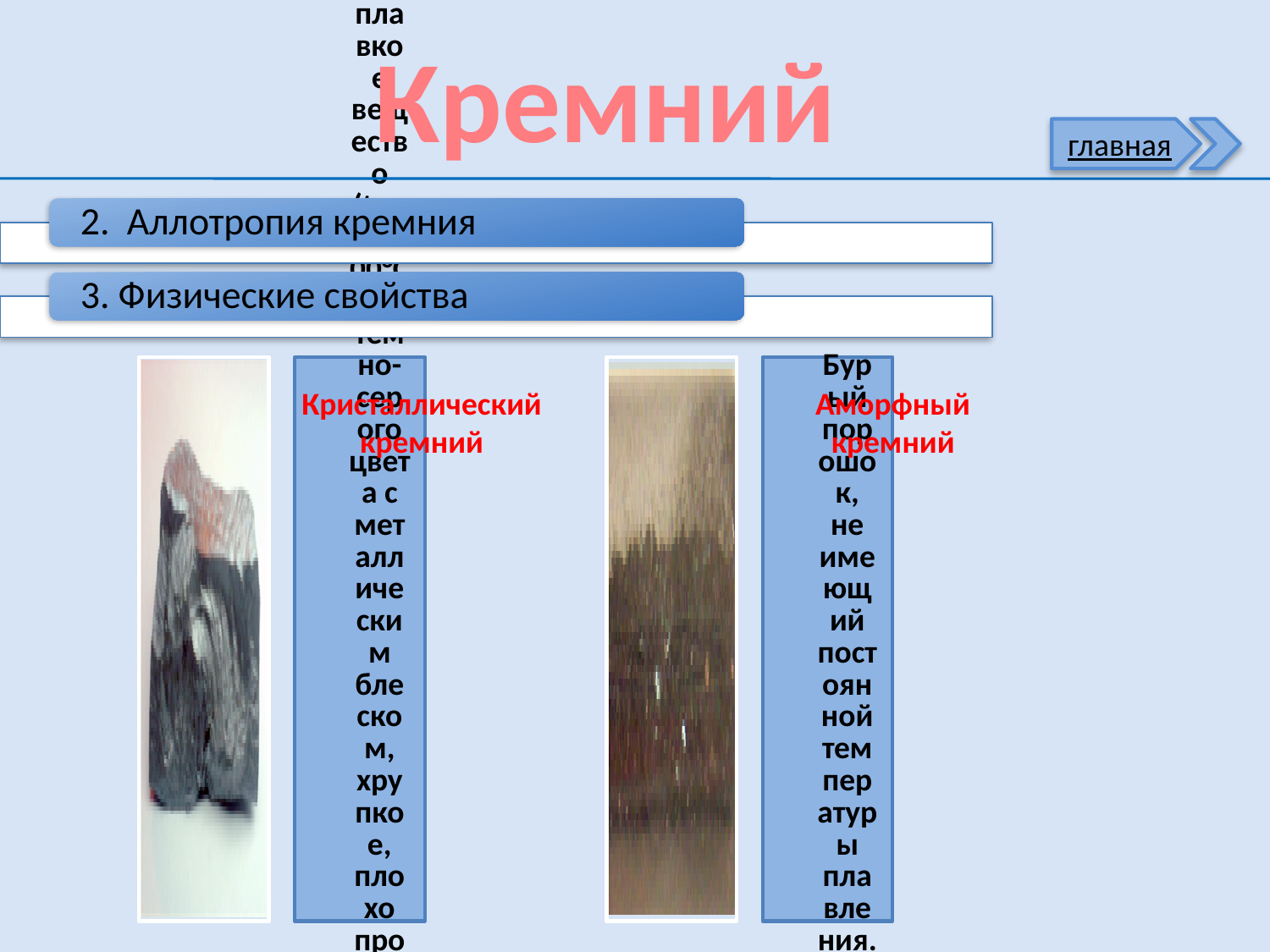

Кремний
главная

2.  Аллотропия кремния

3. Физические свойства

Кристаллический кремний
Аморфный кремний